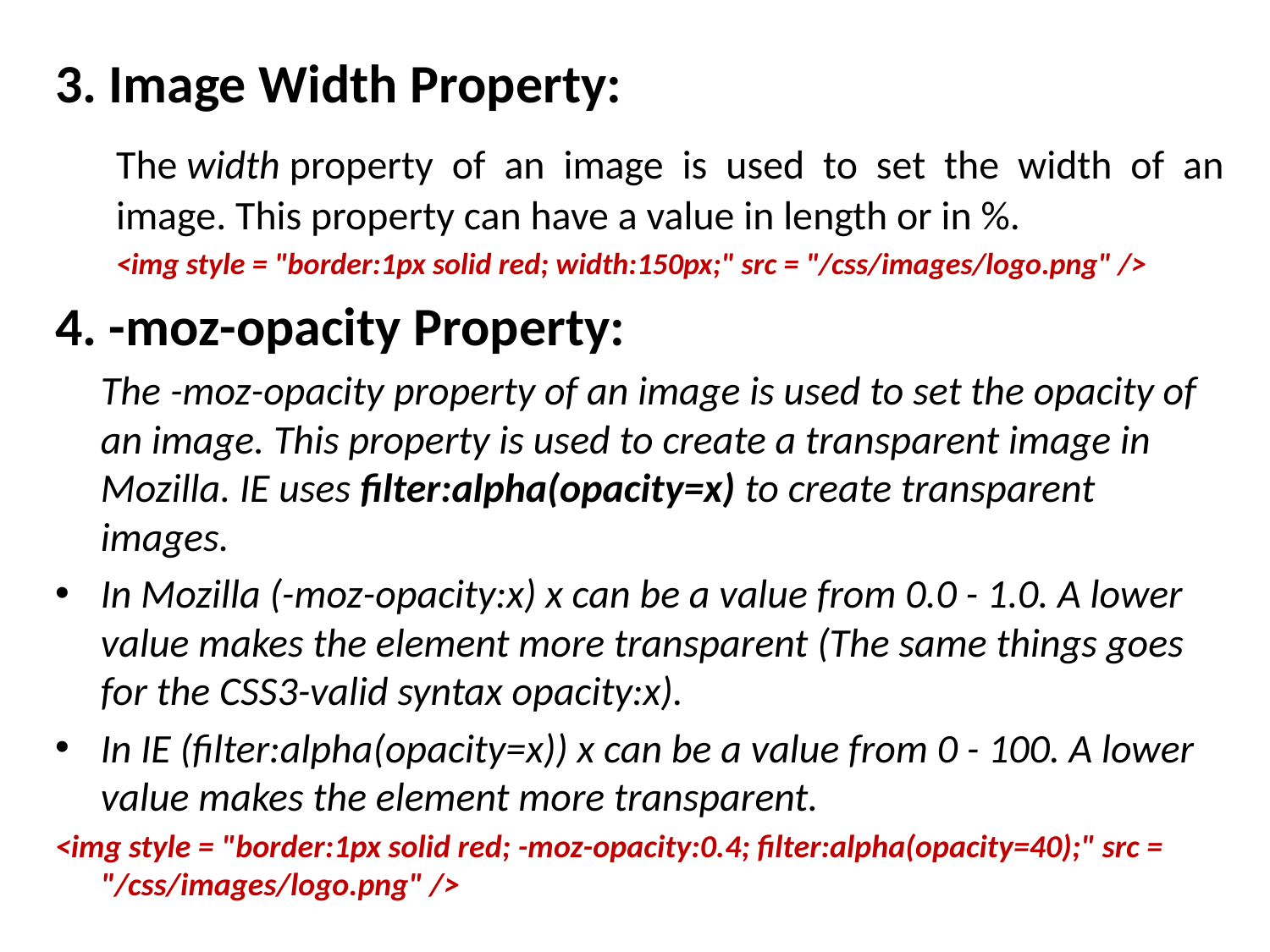

3. Image Width Property:
	The width property of an image is used to set the width of an image. This property can have a value in length or in %.
	<img style = "border:1px solid red; width:150px;" src = "/css/images/logo.png" />
4. -moz-opacity Property:
	The -moz-opacity property of an image is used to set the opacity of an image. This property is used to create a transparent image in Mozilla. IE uses filter:alpha(opacity=x) to create transparent images.
In Mozilla (-moz-opacity:x) x can be a value from 0.0 - 1.0. A lower value makes the element more transparent (The same things goes for the CSS3-valid syntax opacity:x).
In IE (filter:alpha(opacity=x)) x can be a value from 0 - 100. A lower value makes the element more transparent.
<img style = "border:1px solid red; -moz-opacity:0.4; filter:alpha(opacity=40);" src = "/css/images/logo.png" />